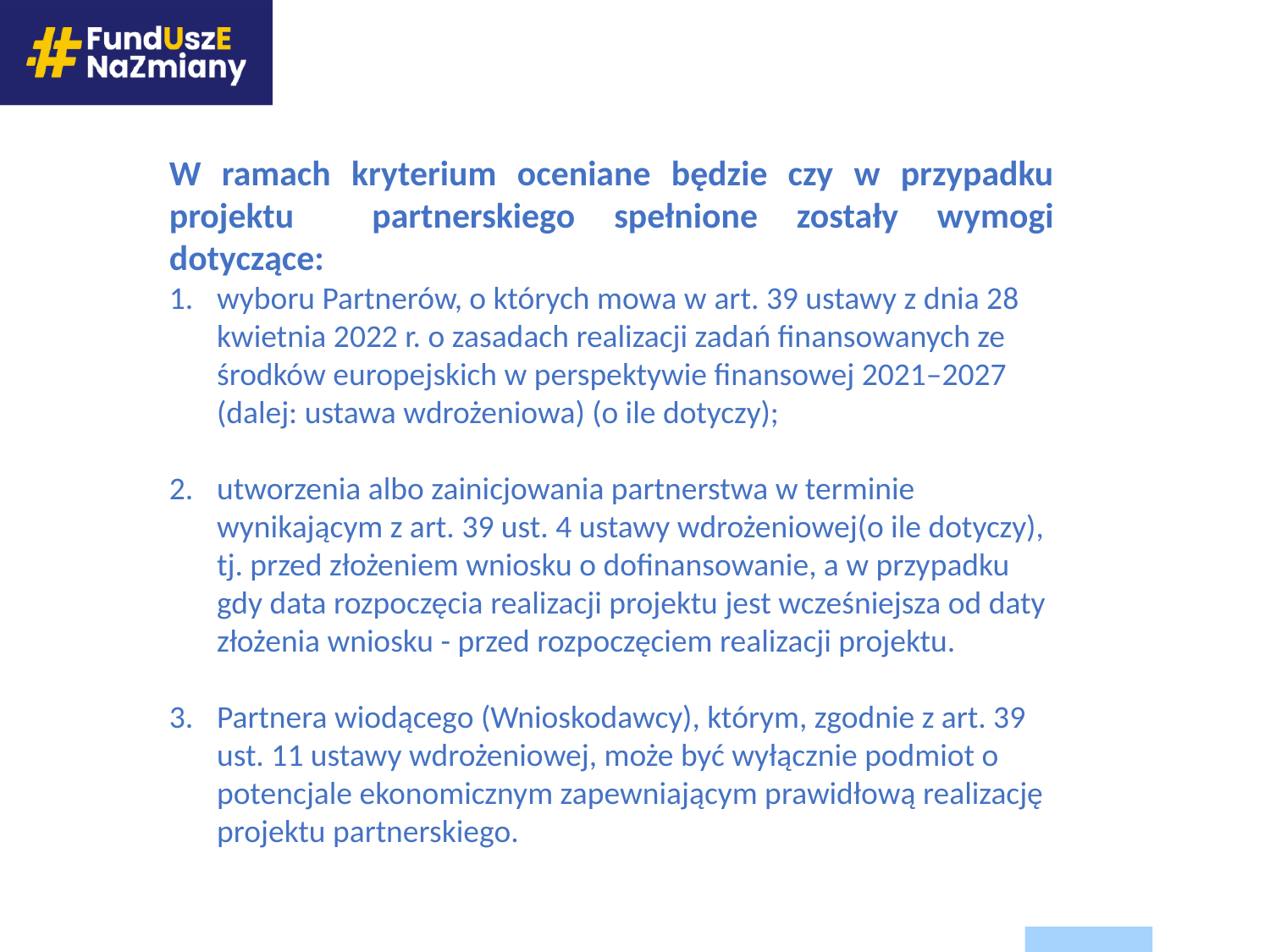

W ramach kryterium oceniane będzie czy w przypadku projektu  partnerskiego spełnione zostały wymogi dotyczące:
wyboru Partnerów, o których mowa w art. 39 ustawy z dnia 28 kwietnia 2022 r. o zasadach realizacji zadań finansowanych ze środków europejskich w perspektywie finansowej 2021–2027 (dalej: ustawa wdrożeniowa) (o ile dotyczy);

utworzenia albo zainicjowania partnerstwa w terminie wynikającym z art. 39 ust. 4 ustawy wdrożeniowej(o ile dotyczy), tj. przed złożeniem wniosku o dofinansowanie, a w przypadku gdy data rozpoczęcia realizacji projektu jest wcześniejsza od daty złożenia wniosku - przed rozpoczęciem realizacji projektu.

Partnera wiodącego (Wnioskodawcy), którym, zgodnie z art. 39 ust. 11 ustawy wdrożeniowej, może być wyłącznie podmiot o potencjale ekonomicznym zapewniającym prawidłową realizację projektu partnerskiego.